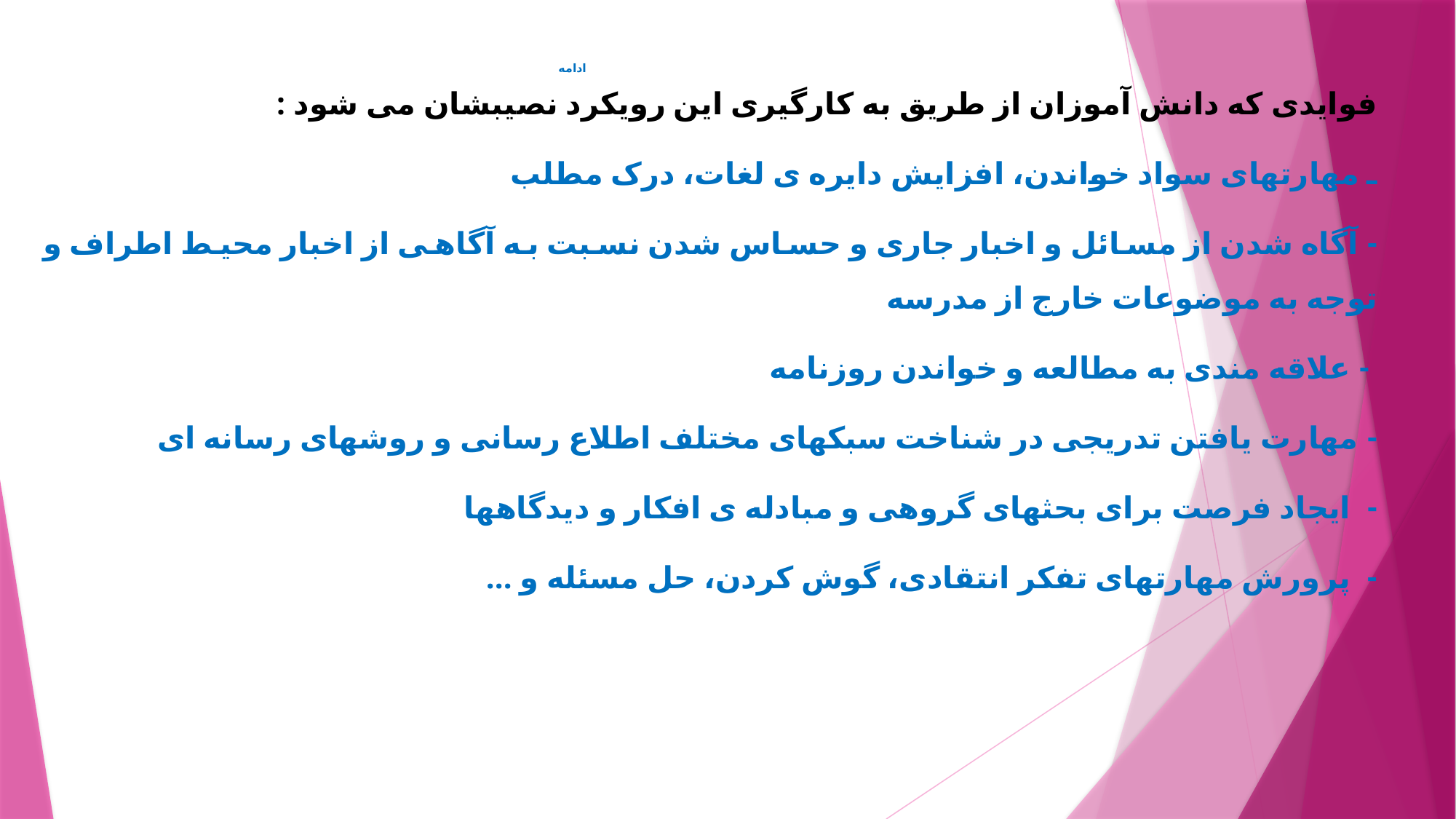

# ادامه
فوايدی که دانش آموزان از طريق به کارگيری اين رويکرد نصيبشان می شود :
ـ مهارتهای سواد خواندن، افزايش دايره ی لغات، درک مطلب
- آگاه شدن از مسائل و اخبار جاری و حساس شدن نسبت به آگاهی از اخبار محيط اطراف و توجه به موضوعات خارج از مدرسه
 - علاقه مندی به مطالعه و خواندن روزنامه
- مهارت يافتن تدريجی در شناخت سبکهای مختلف اطلاع رسانی و روشهای رسانه ای
-  ايجاد فرصت برای بحثهای گروهی و مبادله ی افکار و ديدگاهها
-  پرورش مهارتهای تفکر انتقادی، گوش کردن، حل مسئله و ...